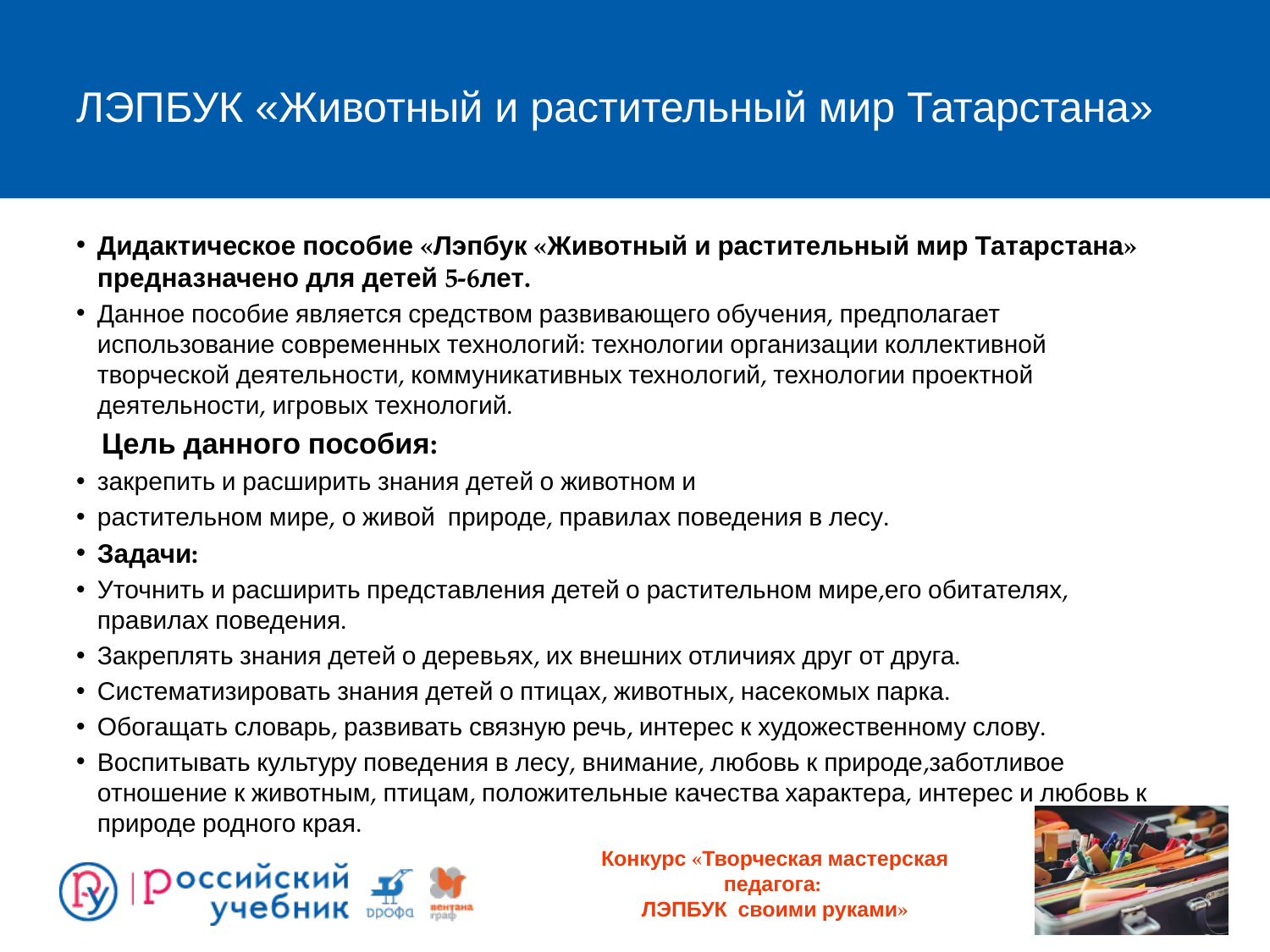

# ЛЭПБУК «Животный и растительный мир Татарстана»
Дидактическое пособие «Лэпбук «Животный и растительный мир Татарстана» предназначено для детей 5-6лет.
Данное пособие является средством развивающего обучения, предполагает использование современных технологий: технологии организации коллективной творческой деятельности, коммуникативных технологий, технологии проектной деятельности, игровых технологий.
    Цель данного пособия:
закрепить и расширить знания детей о животном и
растительном мире, о живой  природе, правилах поведения в лесу.
Задачи:
Уточнить и расширить представления детей о растительном мире,его обитателях, правилах поведения.
Закреплять знания детей о деревьях, их внешних отличиях друг от друга.
Систематизировать знания детей о птицах, животных, насекомых парка.
Обогащать словарь, развивать связную речь, интерес к художественному слову.
Воспитывать культуру поведения в лесу, внимание, любовь к природе,заботливое отношение к животным, птицам, положительные качества характера, интерес и любовь к природе родного края.